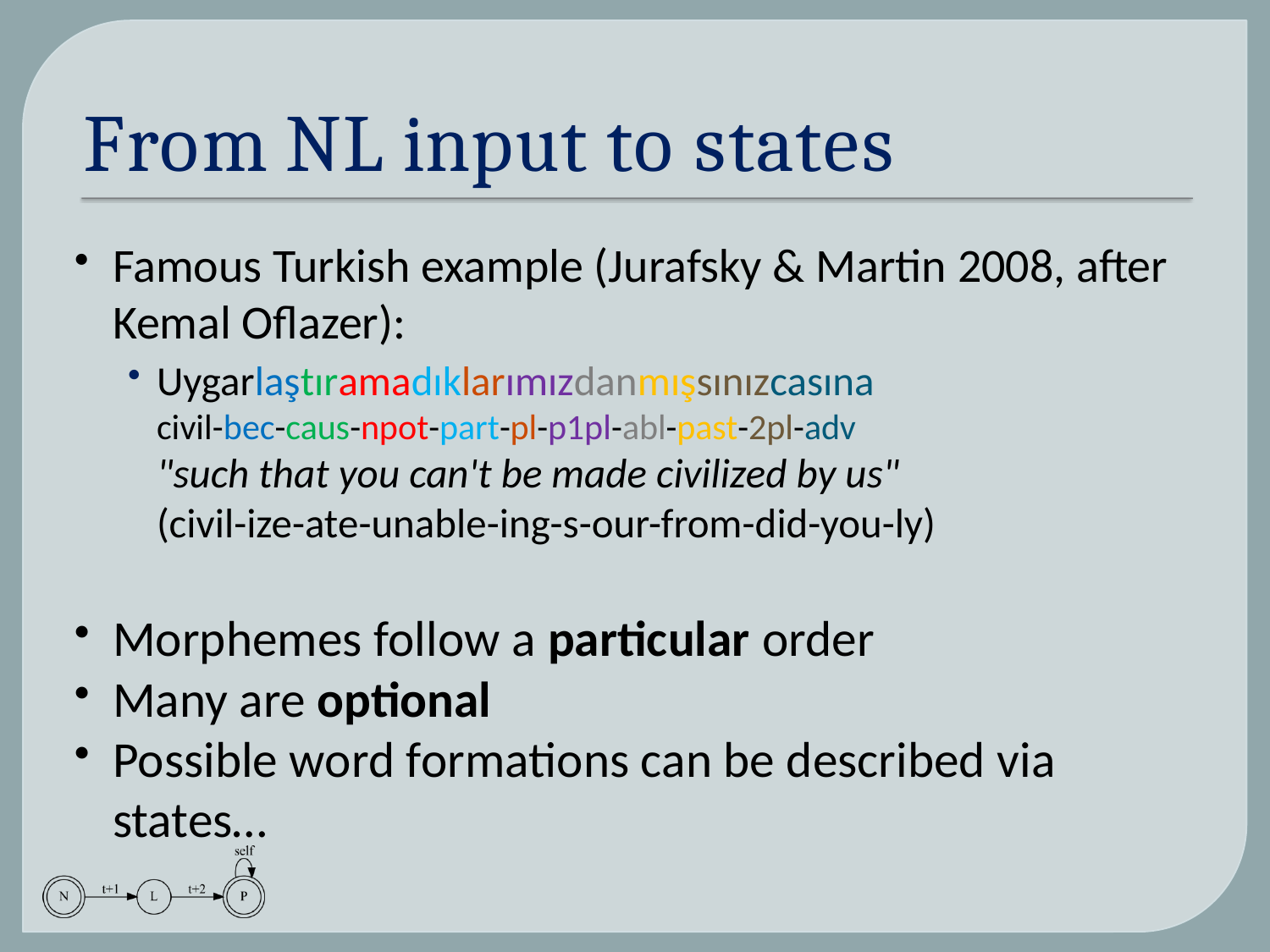

# From NL input to states
Famous Turkish example (Jurafsky & Martin 2008, after Kemal Oflazer):
Uygarlaştɪramadɪklarɪmɪzdanmɪşsɪnɪzcasɪna
civil-bec-caus-npot-part-pl-p1pl-abl-past-2pl-adv
"such that you can't be made civilized by us"
(civil-ize-ate-unable-ing-s-our-from-did-you-ly)

Morphemes follow a particular order
Many are optional
Possible word formations can be described via states…